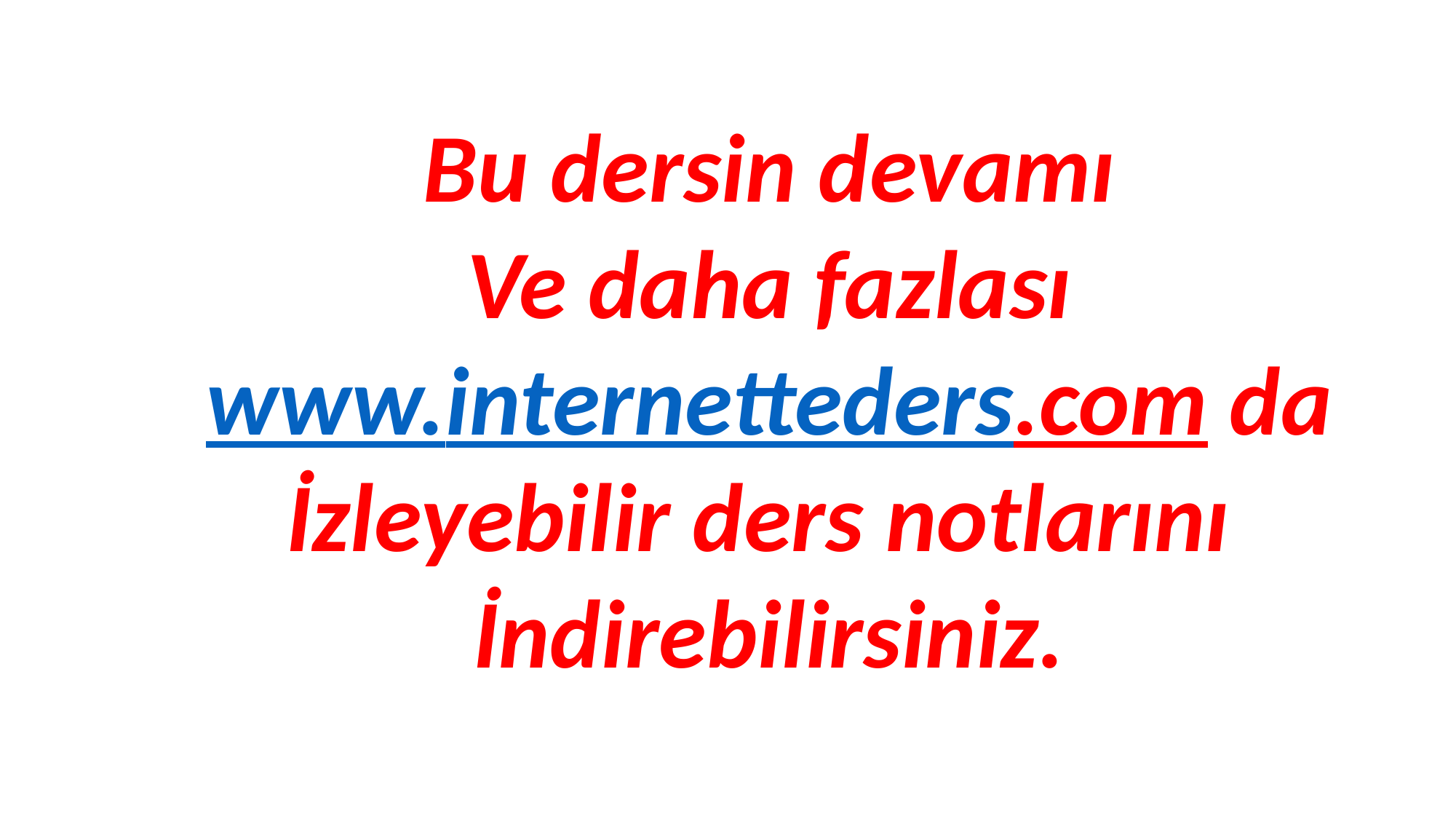

Bu dersin devamı
Ve daha fazlası
www.internetteders.com da
İzleyebilir ders notlarını
İndirebilirsiniz.